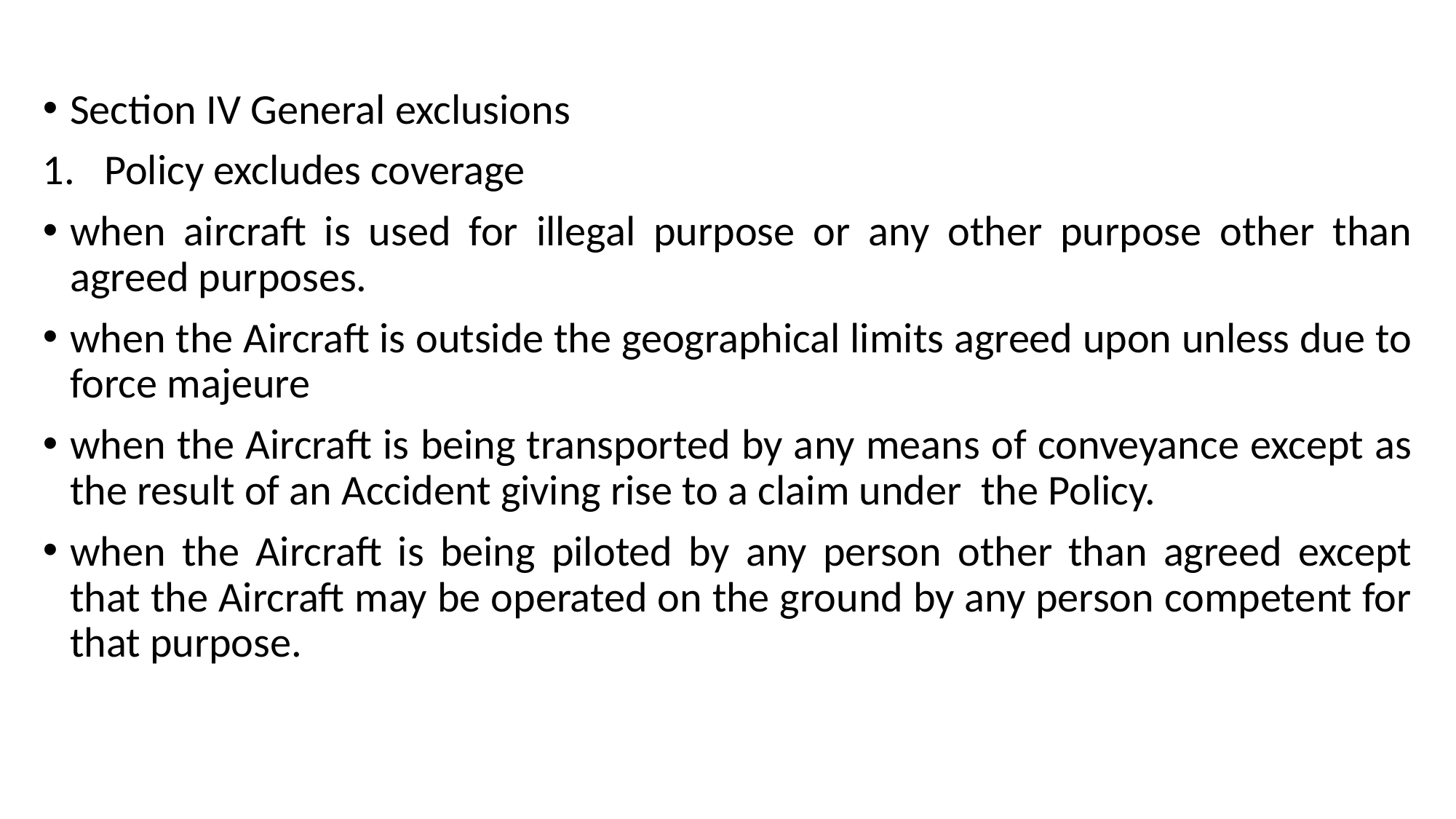

Section IV General exclusions
Policy excludes coverage
when aircraft is used for illegal purpose or any other purpose other than agreed purposes.
when the Aircraft is outside the geographical limits agreed upon unless due to force majeure
when the Aircraft is being transported by any means of conveyance except as the result of an Accident giving rise to a claim under  the Policy.
when the Aircraft is being piloted by any person other than agreed except that the Aircraft may be operated on the ground by any person competent for that purpose.